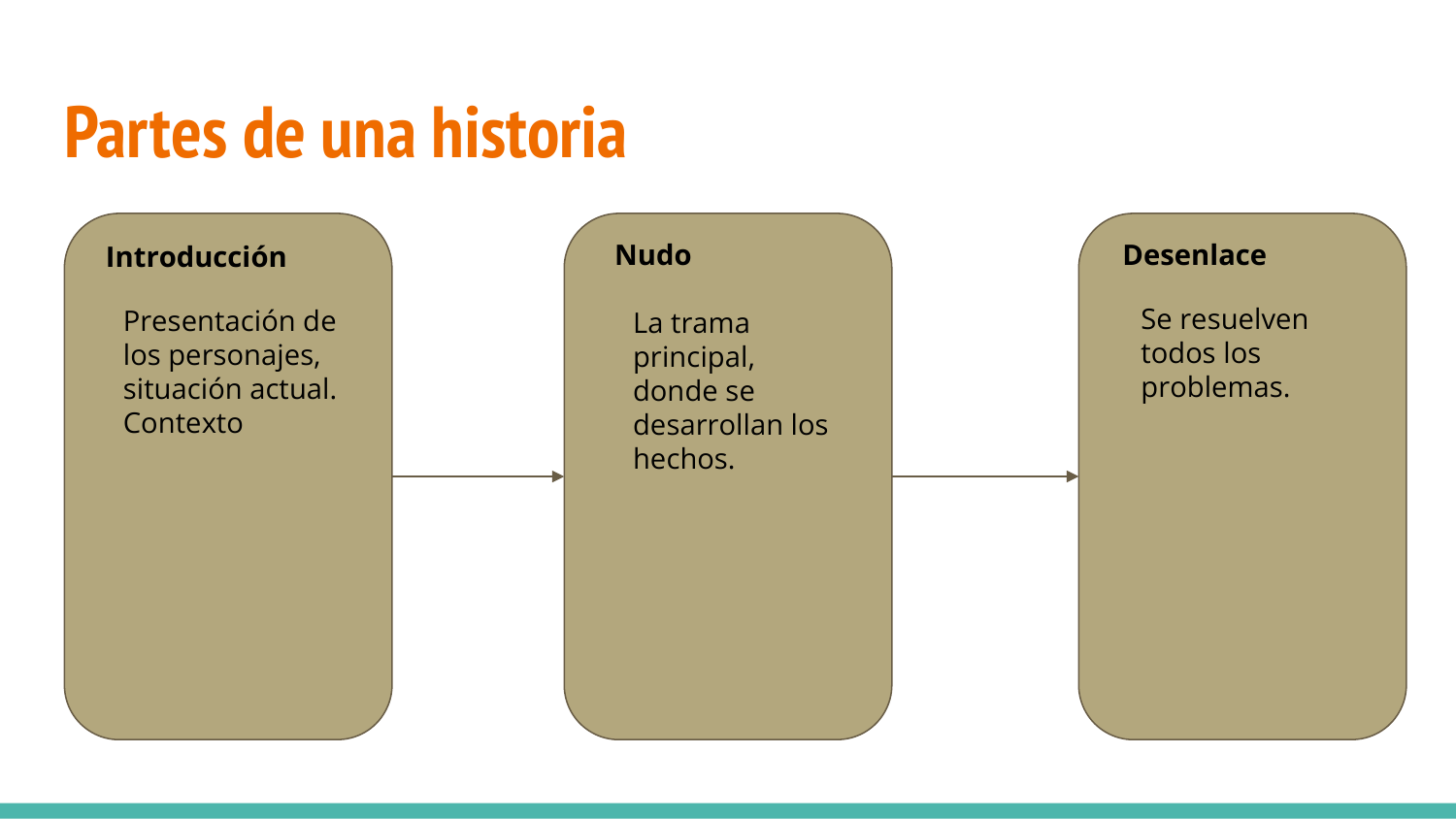

# Partes de una historia

Nudo
Desenlace
Introducción
Se resuelven todos los problemas.
Presentación de los personajes, situación actual. Contexto
La trama principal, donde se desarrollan los hechos.